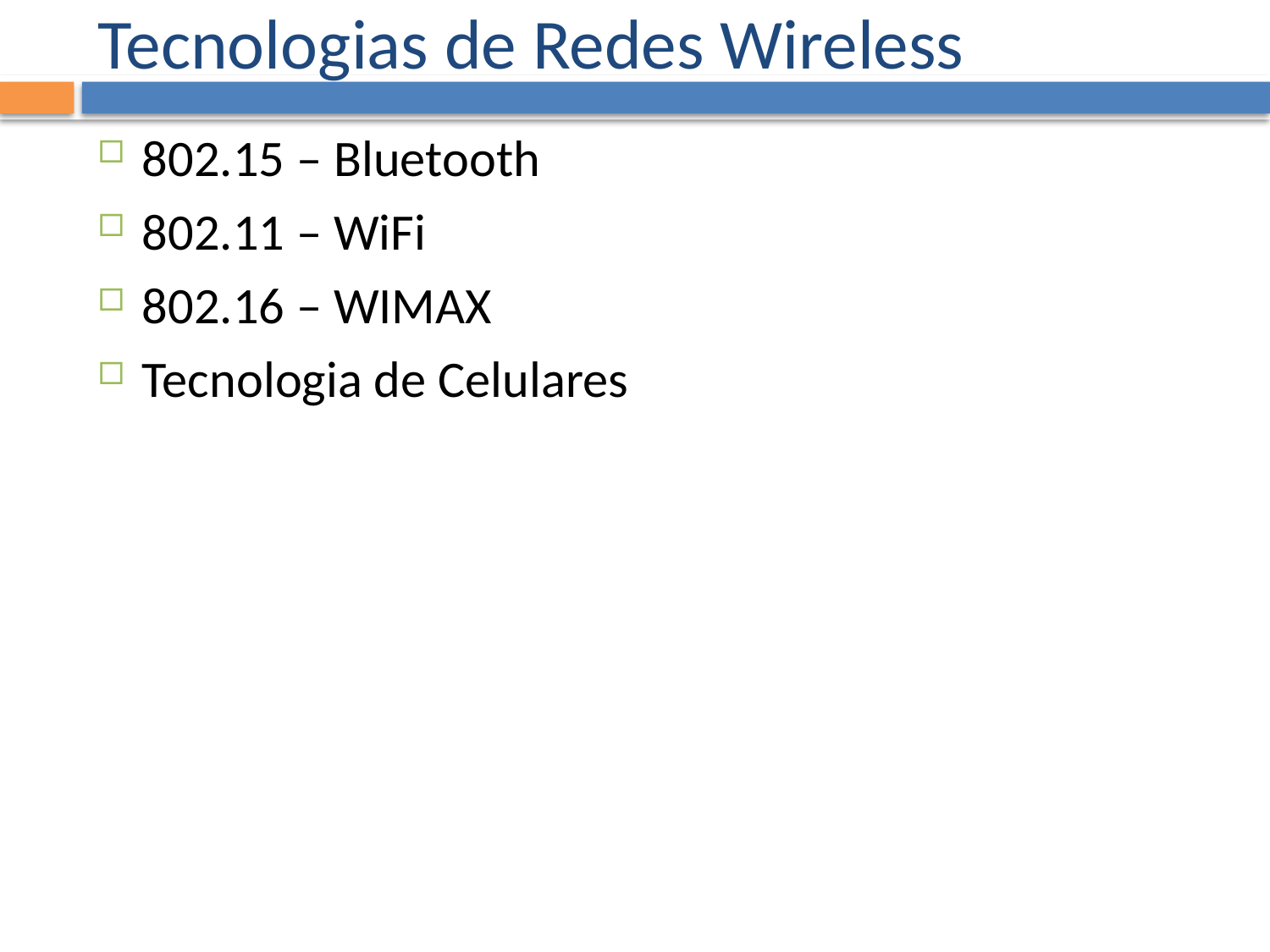

# Tecnologias de Redes Wireless
802.15 – Bluetooth
802.11 – WiFi
802.16 – WIMAX
Tecnologia de Celulares